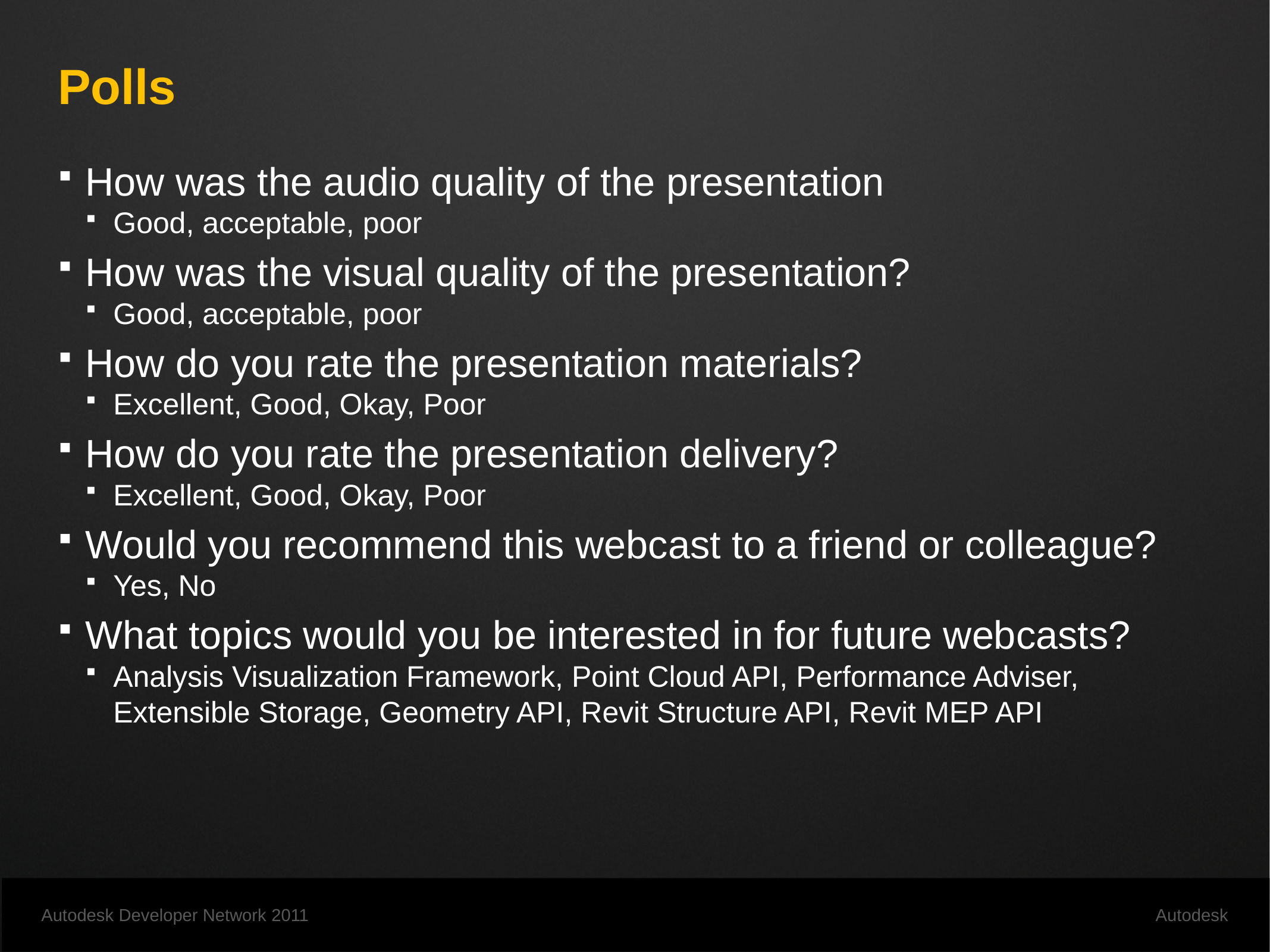

# Polls
How was the audio quality of the presentation
Good, acceptable, poor
How was the visual quality of the presentation?
Good, acceptable, poor
How do you rate the presentation materials?
Excellent, Good, Okay, Poor
How do you rate the presentation delivery?
Excellent, Good, Okay, Poor
Would you recommend this webcast to a friend or colleague?
Yes, No
What topics would you be interested in for future webcasts?
Analysis Visualization Framework, Point Cloud API, Performance Adviser, Extensible Storage, Geometry API, Revit Structure API, Revit MEP API